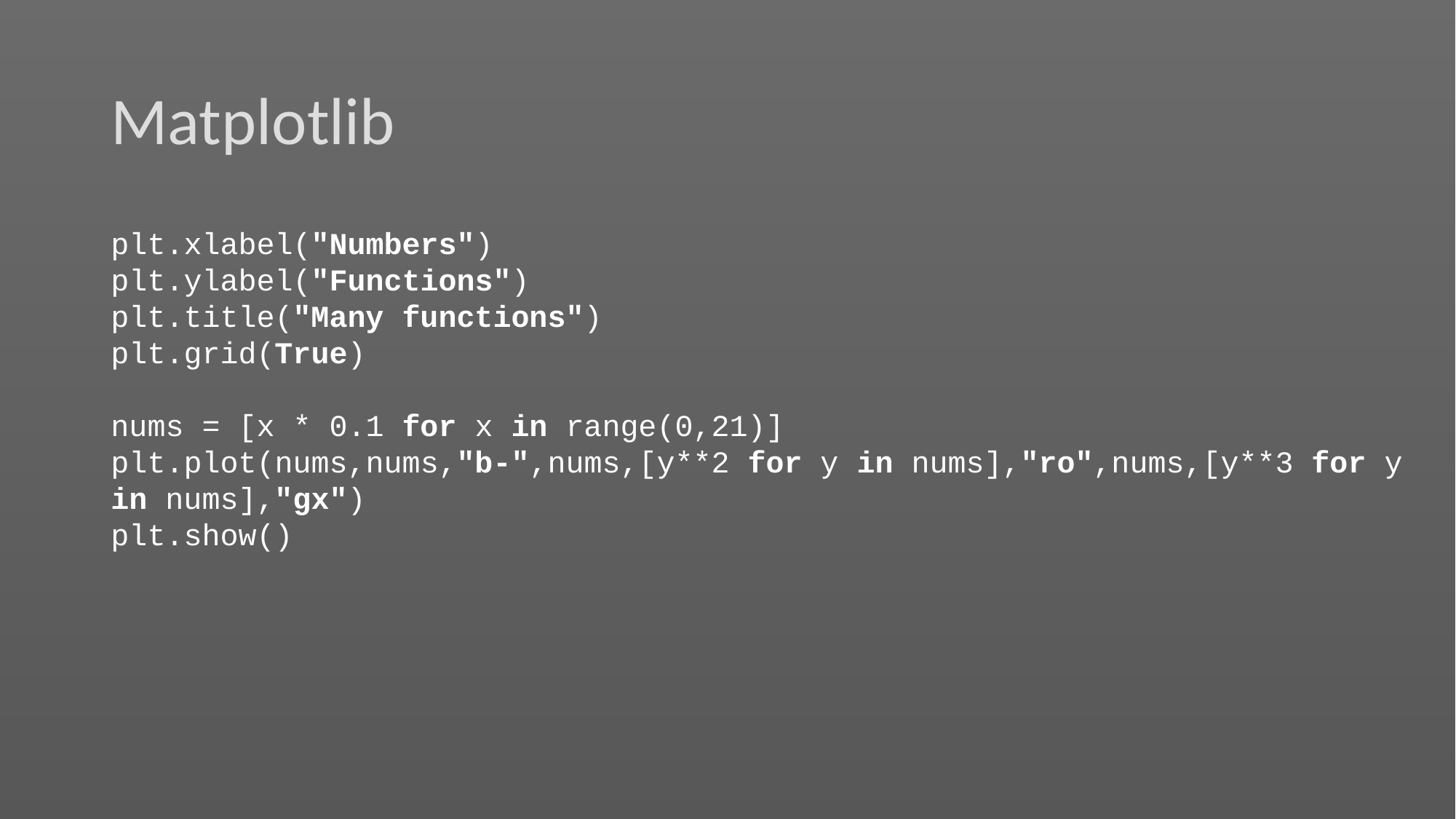

# Matplotlib
plt.xlabel("Numbers")
plt.ylabel("Functions")
plt.title("Many functions")
plt.grid(True)
nums = [x * 0.1 for x in range(0,21)]
plt.plot(nums,nums,"b-",nums,[y**2 for y in nums],"ro",nums,[y**3 for y in nums],"gx")
plt.show()